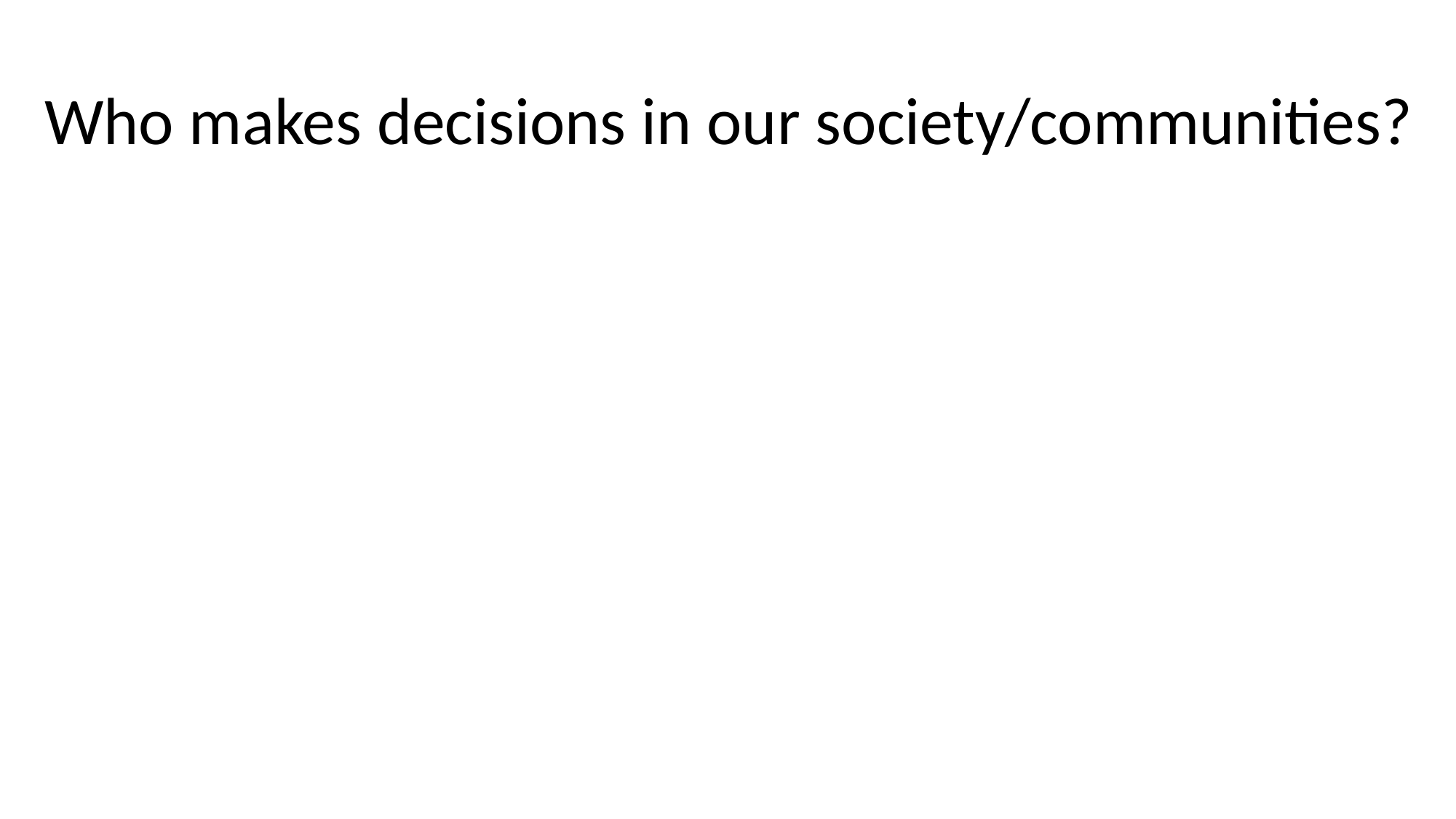

# Who makes decisions in our society/communities?